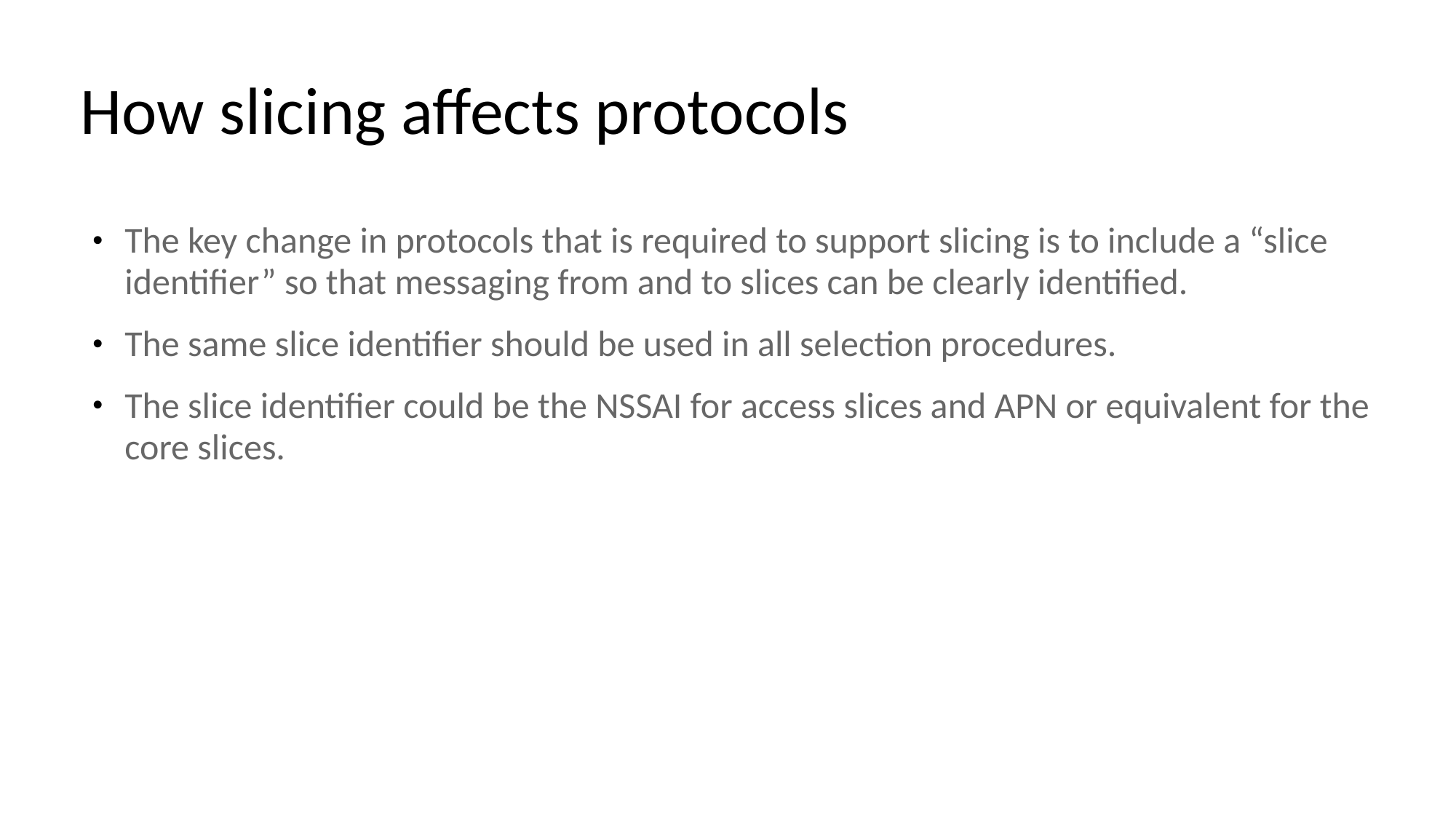

# How slicing affects protocols
The key change in protocols that is required to support slicing is to include a “slice identifier” so that messaging from and to slices can be clearly identified.
The same slice identifier should be used in all selection procedures.
The slice identifier could be the NSSAI for access slices and APN or equivalent for the core slices.